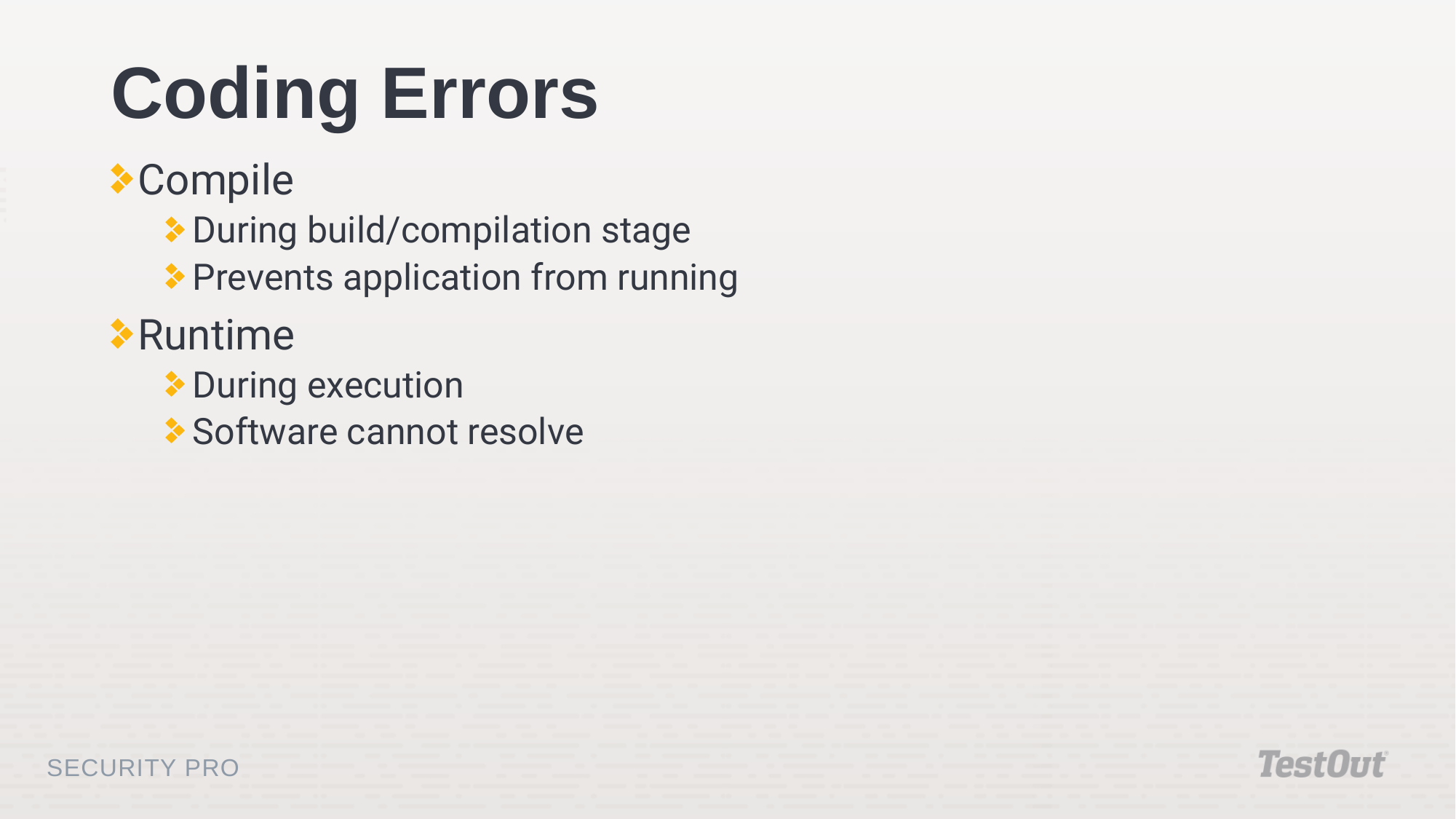

# Coding Errors
Compile
During build/compilation stage
Prevents application from running
Runtime
During execution
Software cannot resolve
Security Pro